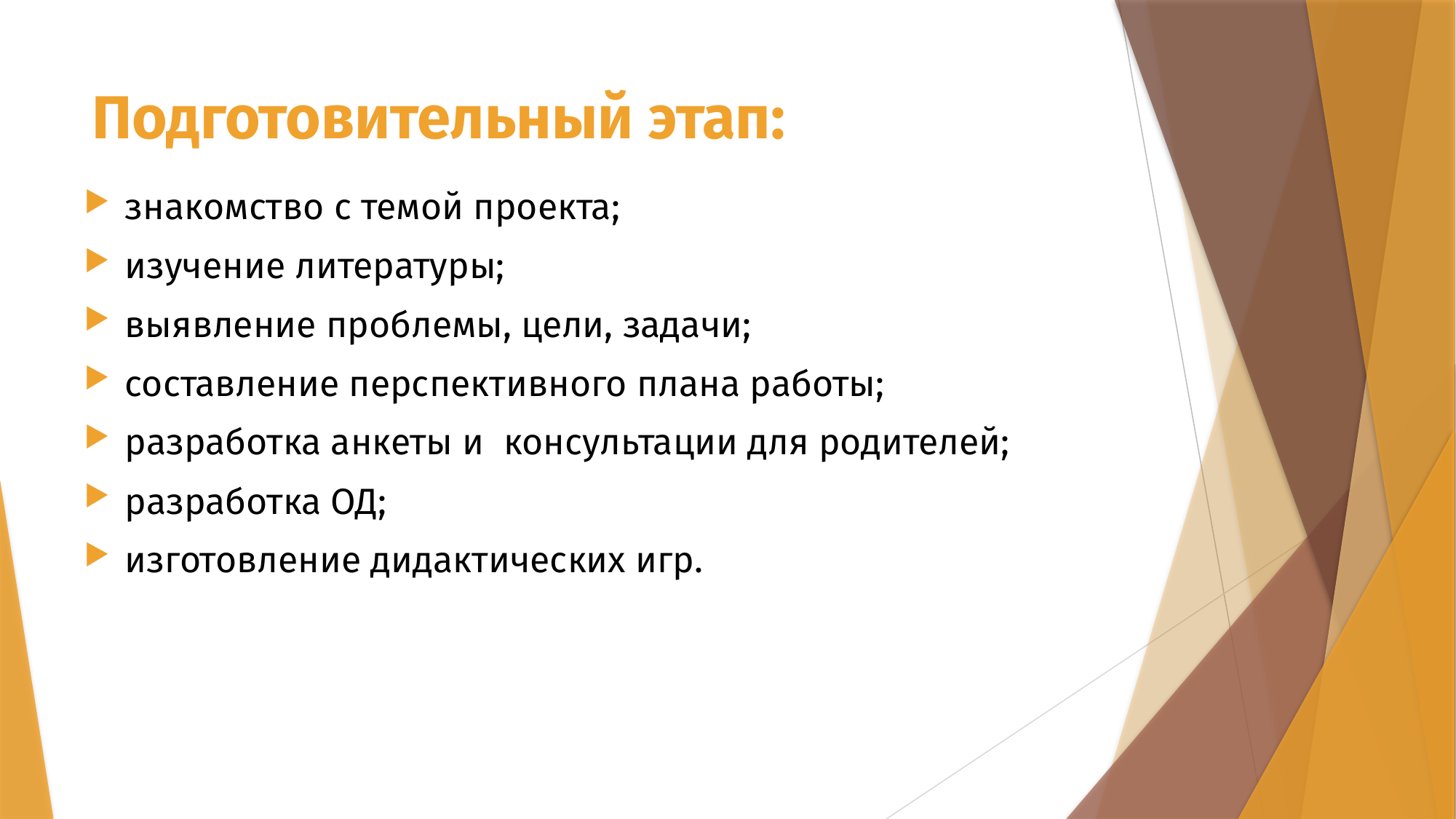

# Подготовительный этап:
знакомство с темой проекта;
изучение литературы;
выявление проблемы, цели, задачи;
составление перспективного плана работы;
разработка анкеты и  консультации для родителей;
разработка ОД;
изготовление дидактических игр.